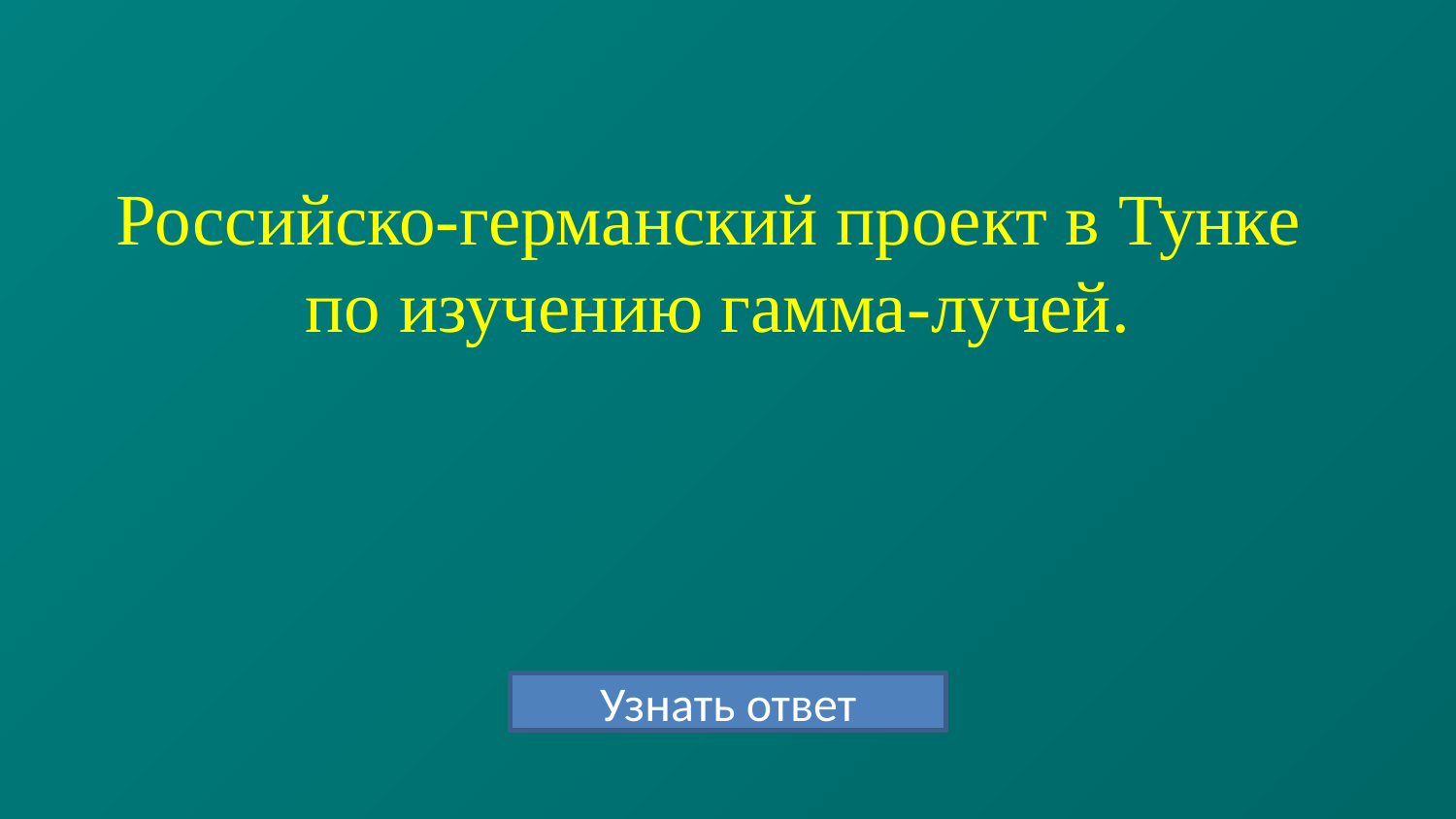

# Российско-германский проект в Тунке по изучению гамма-лучей.